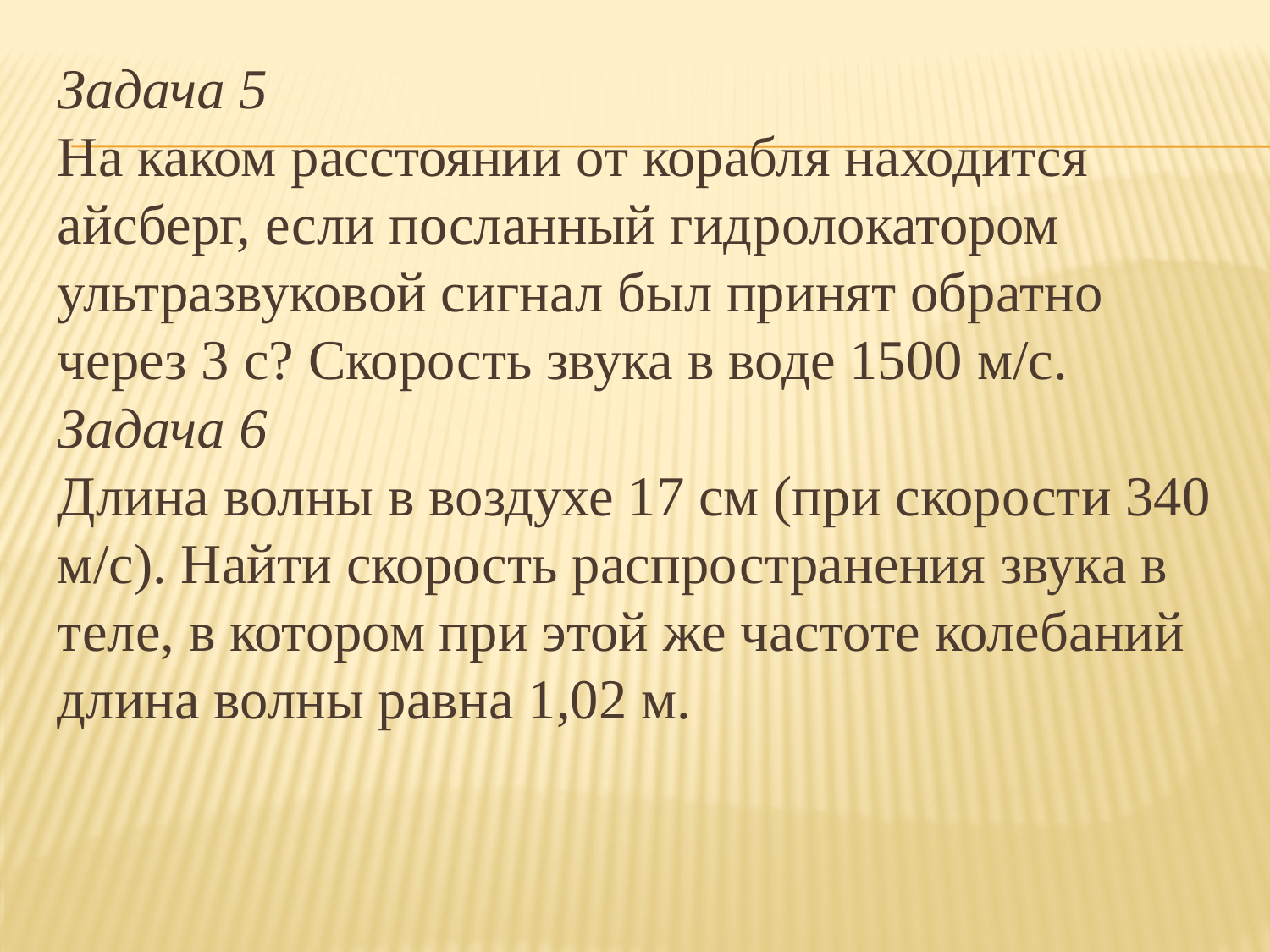

Задача 5
На каком расстоянии от корабля находится айсберг, если посланный гид­ролокатором ультразвуковой сигнал был принят обратно через 3 с? Скорость звука в воде 1500 м/с.
Задача 6
Длина волны в воздухе 17 см (при скорости 340 м/с). Найти скорость распро­странения звука в теле, в котором при этой же частоте колебаний длина волны равна 1,02 м.